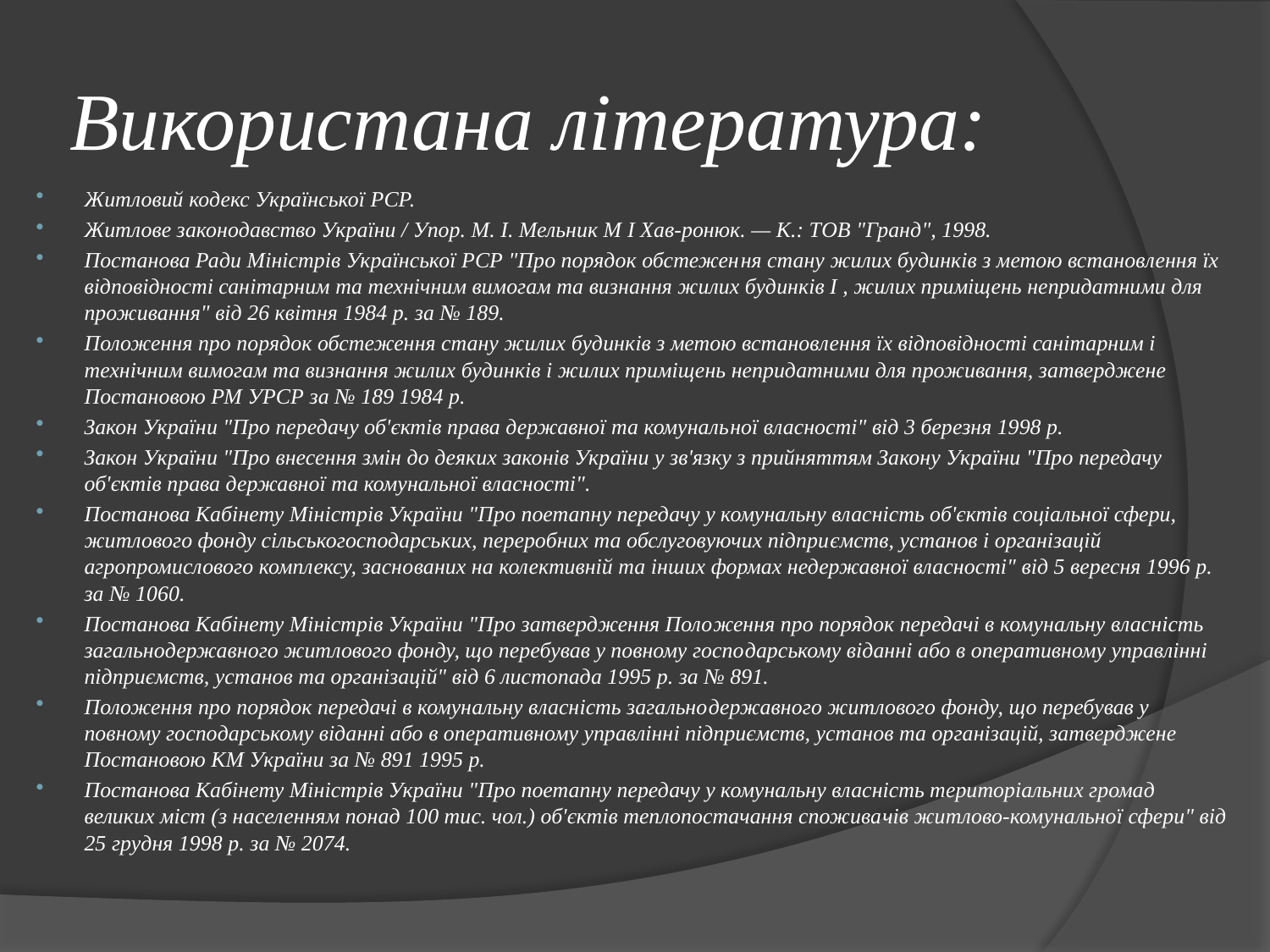

# Використана література:
Житловий кодекс Української РСР.
Житлове законодавство України / Упор. М. І. Мельник М І Хав-ронюк. — К.: ТОВ "Гранд", 1998.
Постанова Ради Міністрів Української РСР "Про порядок обстежен­ня стану жилих будинків з метою встановлення їх відповідності санітарним та технічним вимогам та визнання жилих будинків І , жилих приміщень непридатними для проживання" від 26 квітня 1984 р. за № 189.
Положення про порядок обстеження стану жилих будинків з метою встановлення їх відповідності санітарним і технічним вимогам та визнання жилих будинків і жилих приміщень непридатними для проживання, затверджене Постановою РМ УРСР за № 189 1984 р.
Закон України "Про передачу об'єктів права державної та комуналь­ної власності" від 3 березня 1998 р.
Закон України "Про внесення змін до деяких законів України у зв'язку з прийняттям Закону України "Про передачу об'єктів права державної та комунальної власності".
Постанова Кабінету Міністрів України "Про поетапну передачу у комунальну власність об'єктів соціальної сфери, житлового фон­ду сільськогосподарських, переробних та обслуговуючих підпри­ємств, установ і організацій агропромислового комплексу, засно­ваних на колективній та інших формах недержавної власності" від 5 вересня 1996 р. за № 1060.
Постанова Кабінету Міністрів України "Про затвердження Поло­ження про порядок передачі в комунальну власність загально­державного житлового фонду, що перебував у повному госпо­дарському віданні або в оперативному управлінні підприємств, установ та організацій" від 6 листопада 1995 р. за № 891.
Положення про порядок передачі в комунальну власність загально­державного житлового фонду, що перебував у повному госпо­дарському віданні або в оперативному управлінні підприємств, установ та організацій, затверджене Постановою КМ України за № 891 1995 р.
Постанова Кабінету Міністрів України "Про поетапну передачу у комунальну власність територіальних громад великих міст (з на­селенням понад 100 тис. чол.) об'єктів теплопостачання спожива­чів житлово-комунальної сфери" від 25 грудня 1998 р. за № 2074.